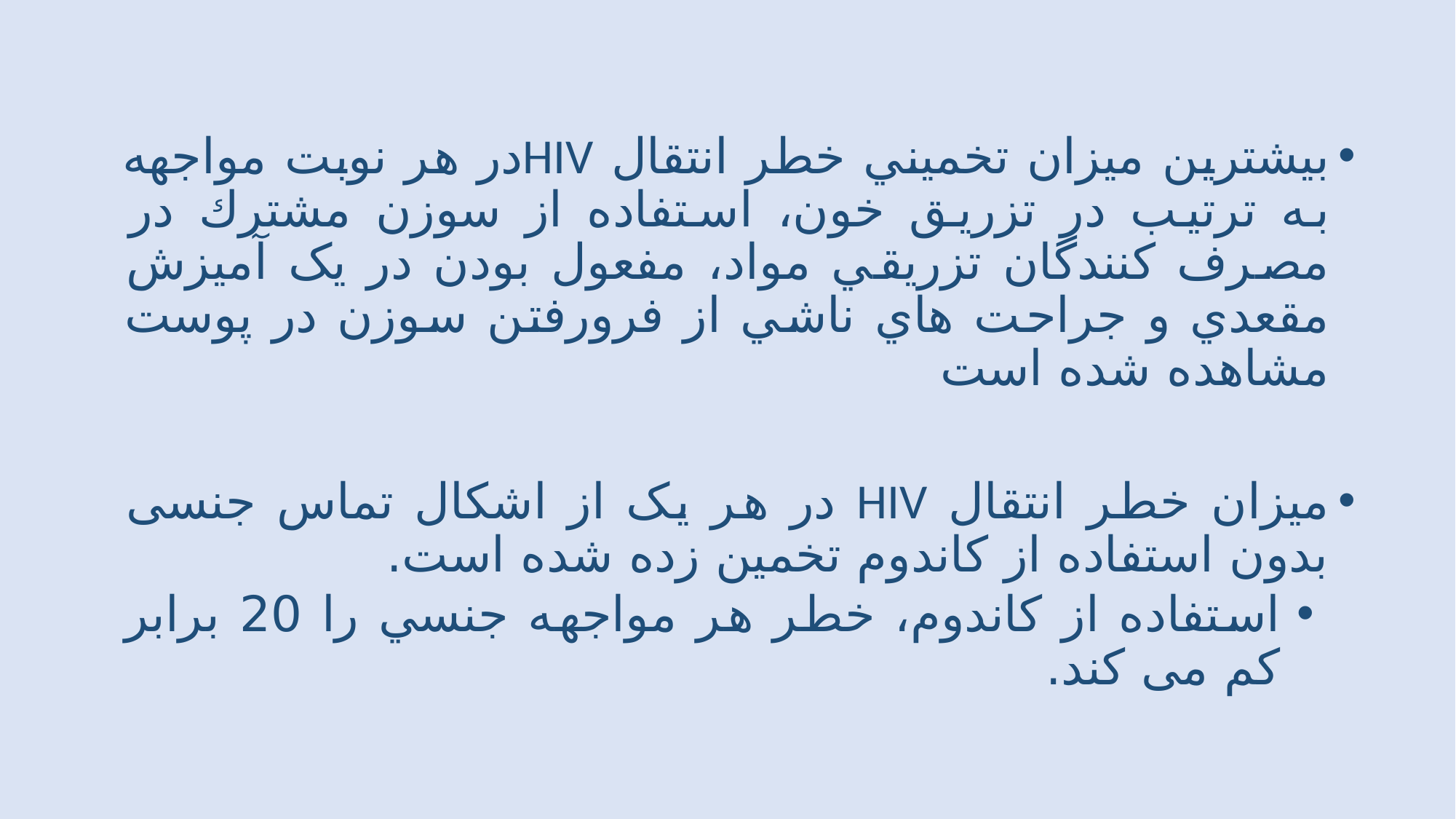

بيشترين ميزان تخميني خطر انتقال HIVدر هر نوبت مواجهه به ترتیب در تزريق خون، ‌استفاده از سوزن مشترك در مصرف كنندگان تزريقي مواد، مفعول بودن در یک آمیزش مقعدي و جراحت هاي ناشي از فرورفتن سوزن در پوست مشاهده شده است

میزان خطر انتقال HIV در هر یک از اشکال تماس جنسی بدون استفاده از کاندوم تخمین زده شده است.
استفاده از کاندوم، خطر هر مواجهه جنسي را 20 برابر کم می کند.